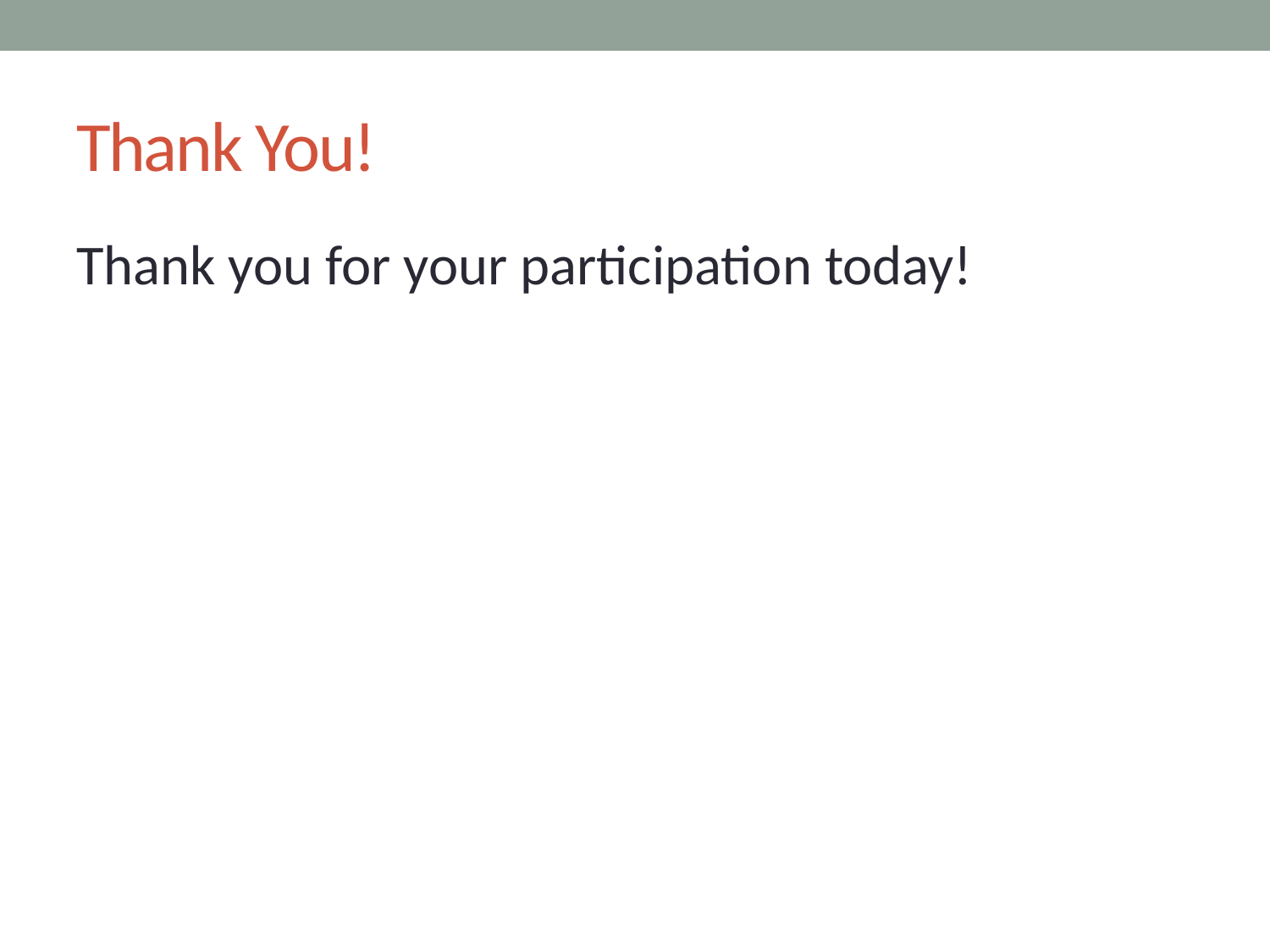

# Thank You!
Thank you for your participation today!